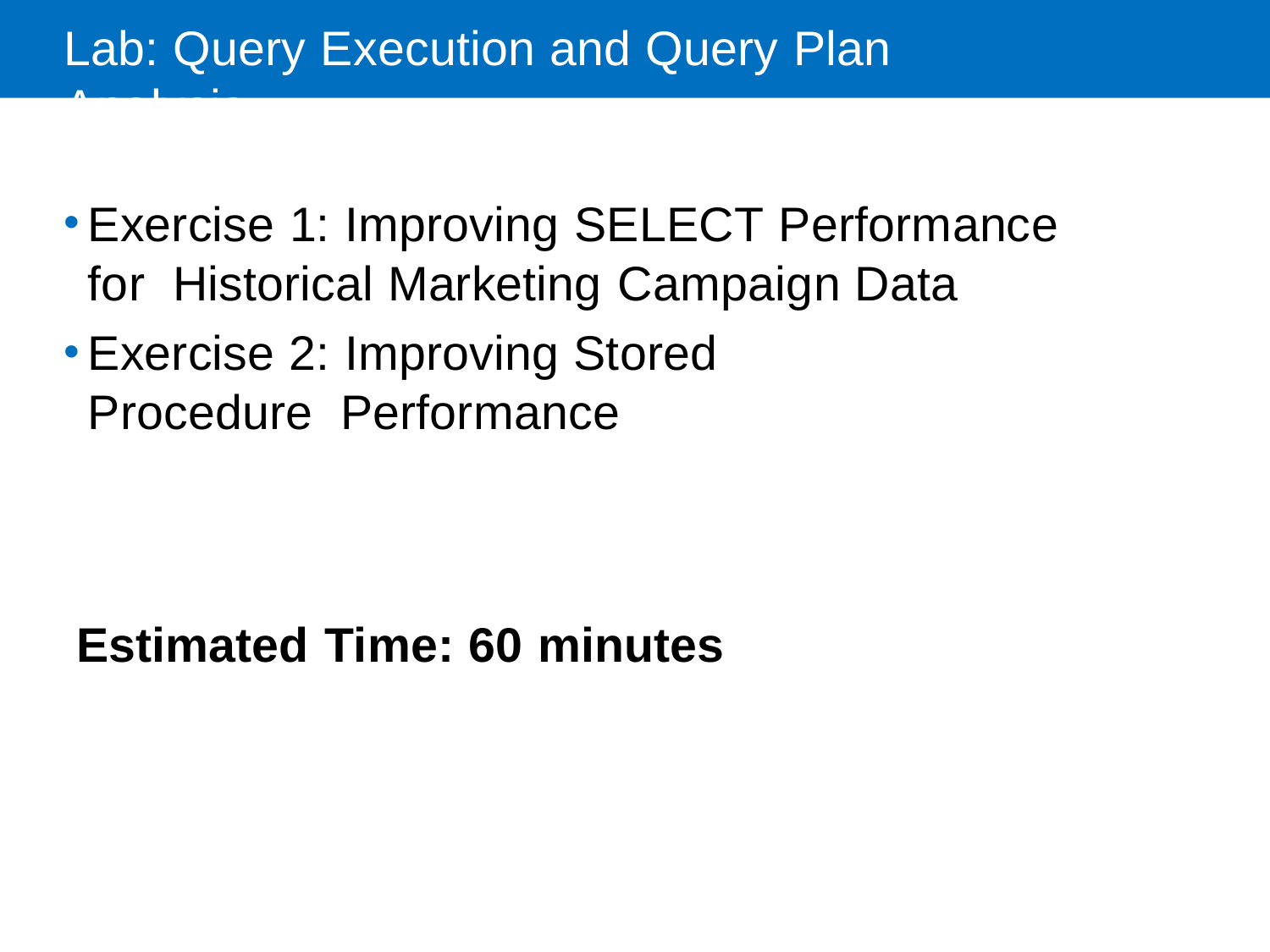

Lab: Query Execution and Query Plan Analysis

Exercise 1: Improving SELECT Performance for  Historical Marketing Campaign Data
Exercise 2: Improving Stored Procedure  Performance

Estimated Time: 60 minutes